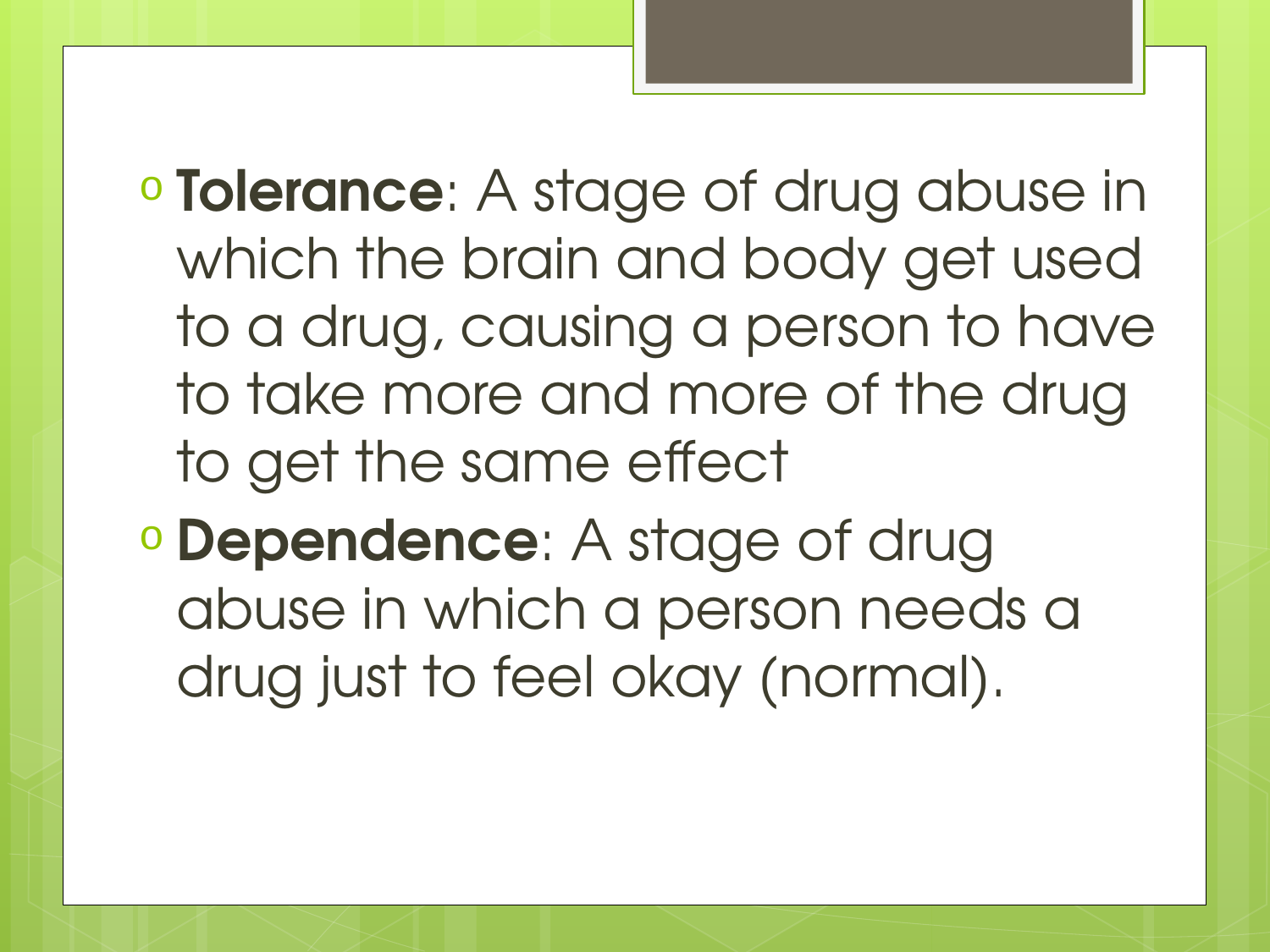

Tolerance: A stage of drug abuse in which the brain and body get used to a drug, causing a person to have to take more and more of the drug to get the same effect
Dependence: A stage of drug abuse in which a person needs a drug just to feel okay (normal).